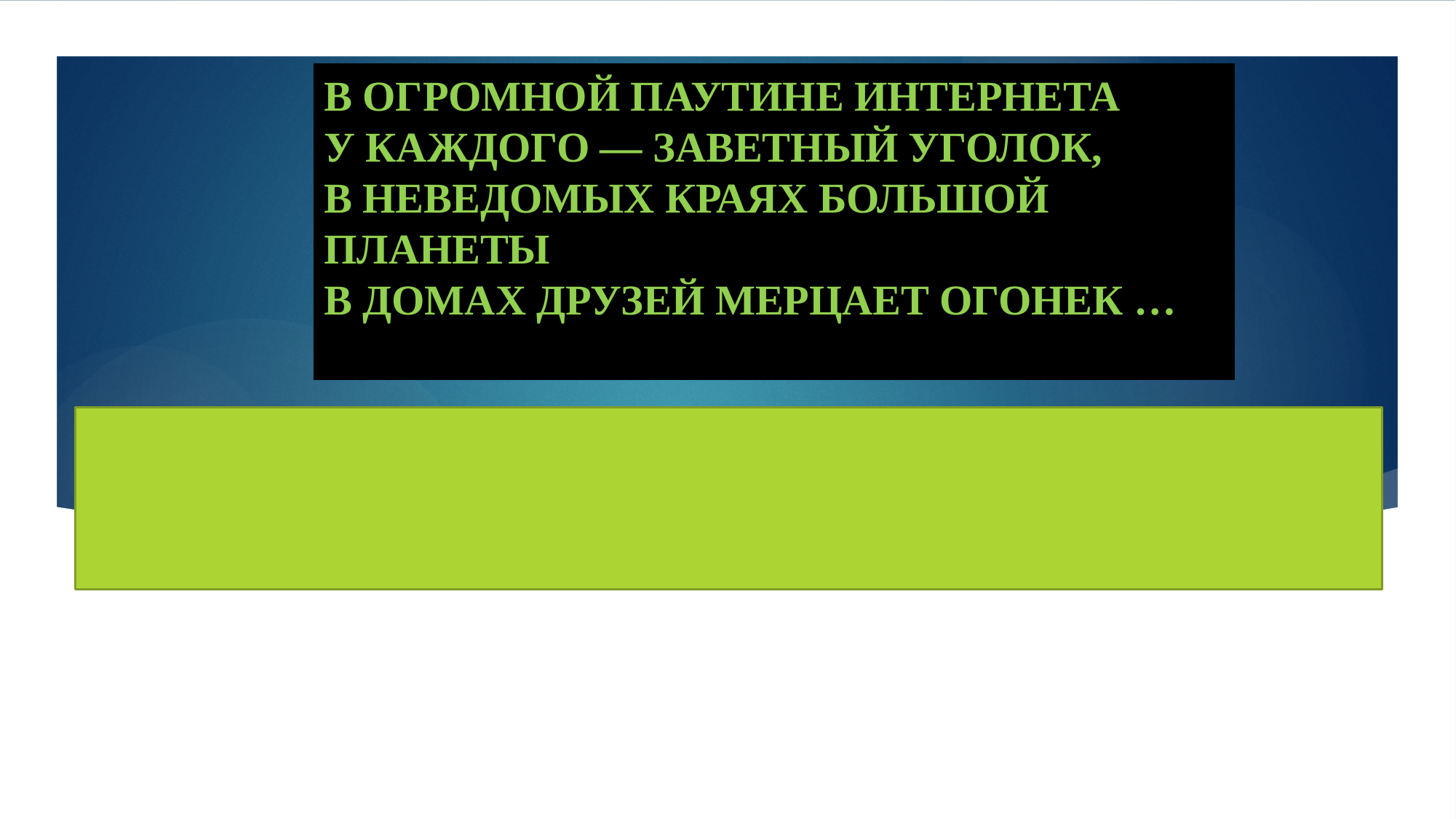

В ОГРОМНОЙ ПАУТИНЕ ИНТЕРНЕТА
У КАЖДОГО — ЗАВЕТНЫЙ УГОЛОК,
В НЕВЕДОМЫХ КРАЯХ БОЛЬШОЙ ПЛАНЕТЫ
В ДОМАХ ДРУЗЕЙ МЕРЦАЕТ ОГОНЕК …

ЛАБИРИНТЫ ИНТЕРНЕТА